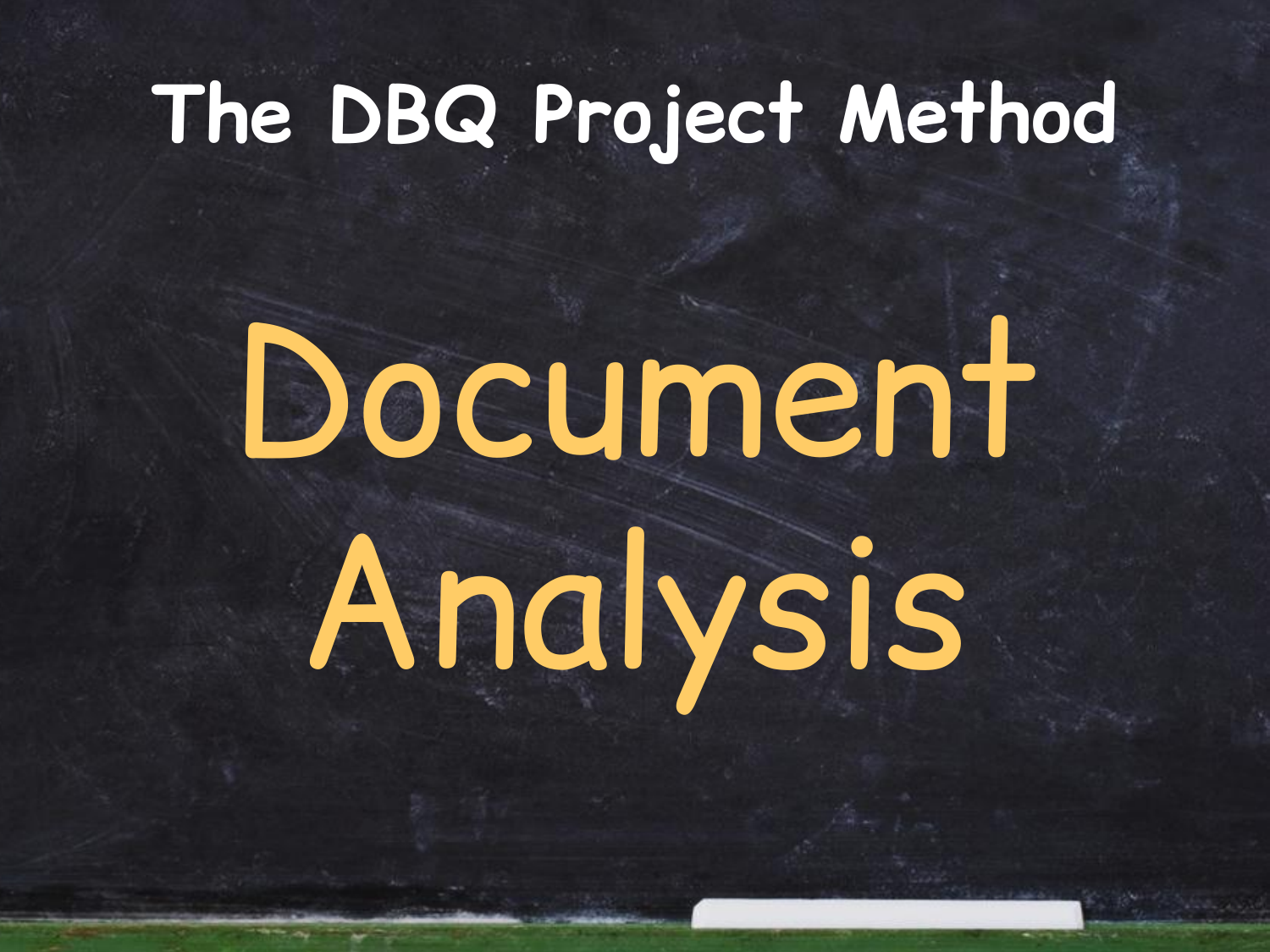

# The DBQ Project Method
Document Analysis